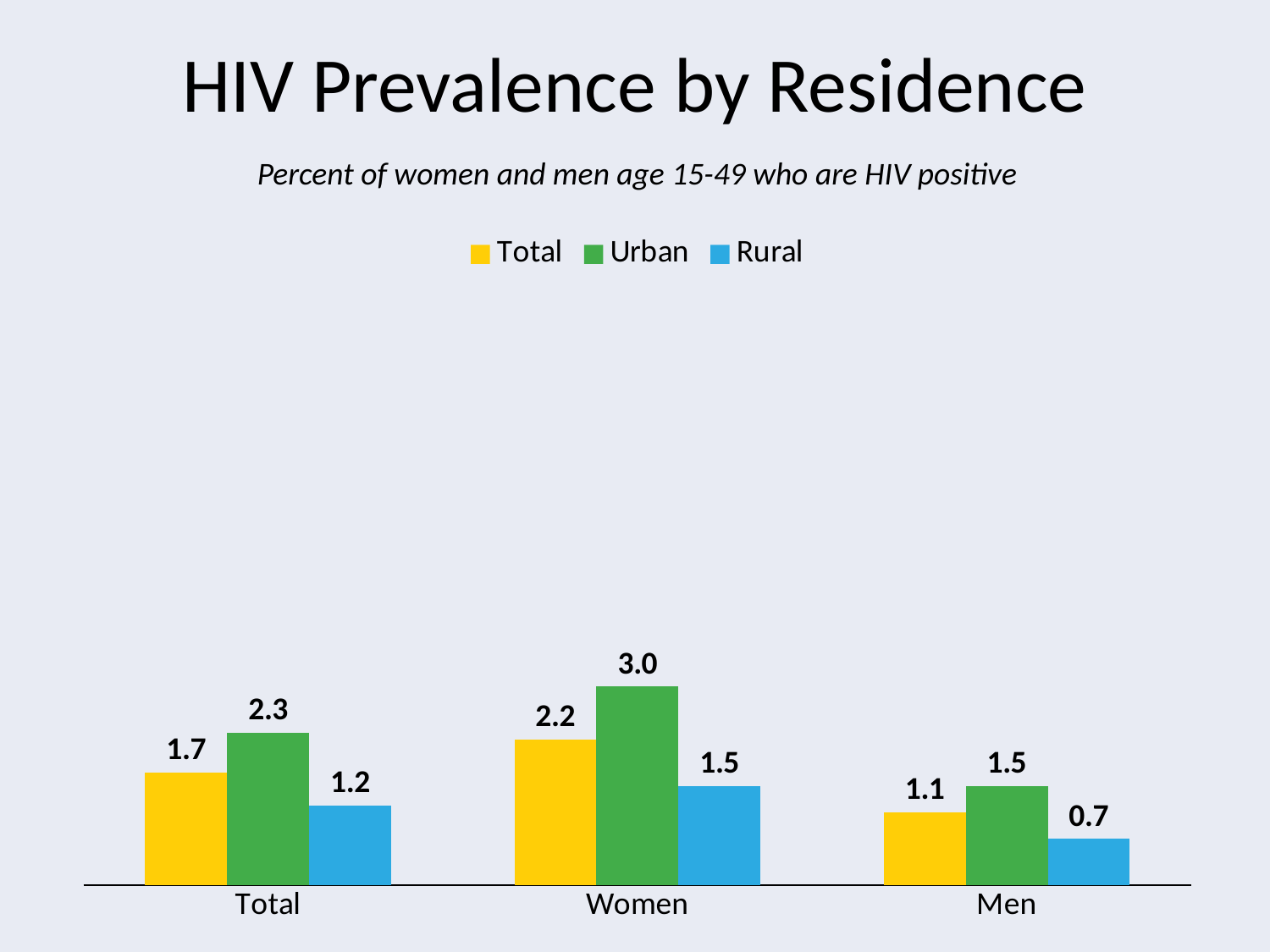

# HIV Prevalence by Residence
Percent of women and men age 15-49 who are HIV positive

### Chart

| Category | Total | Urban | Rural |
|---|---|---|---|
| Total | 1.7 | 2.3 | 1.2 |
| Women | 2.2 | 3.0 | 1.5 |
| Men | 1.1 | 1.5 | 0.7 |